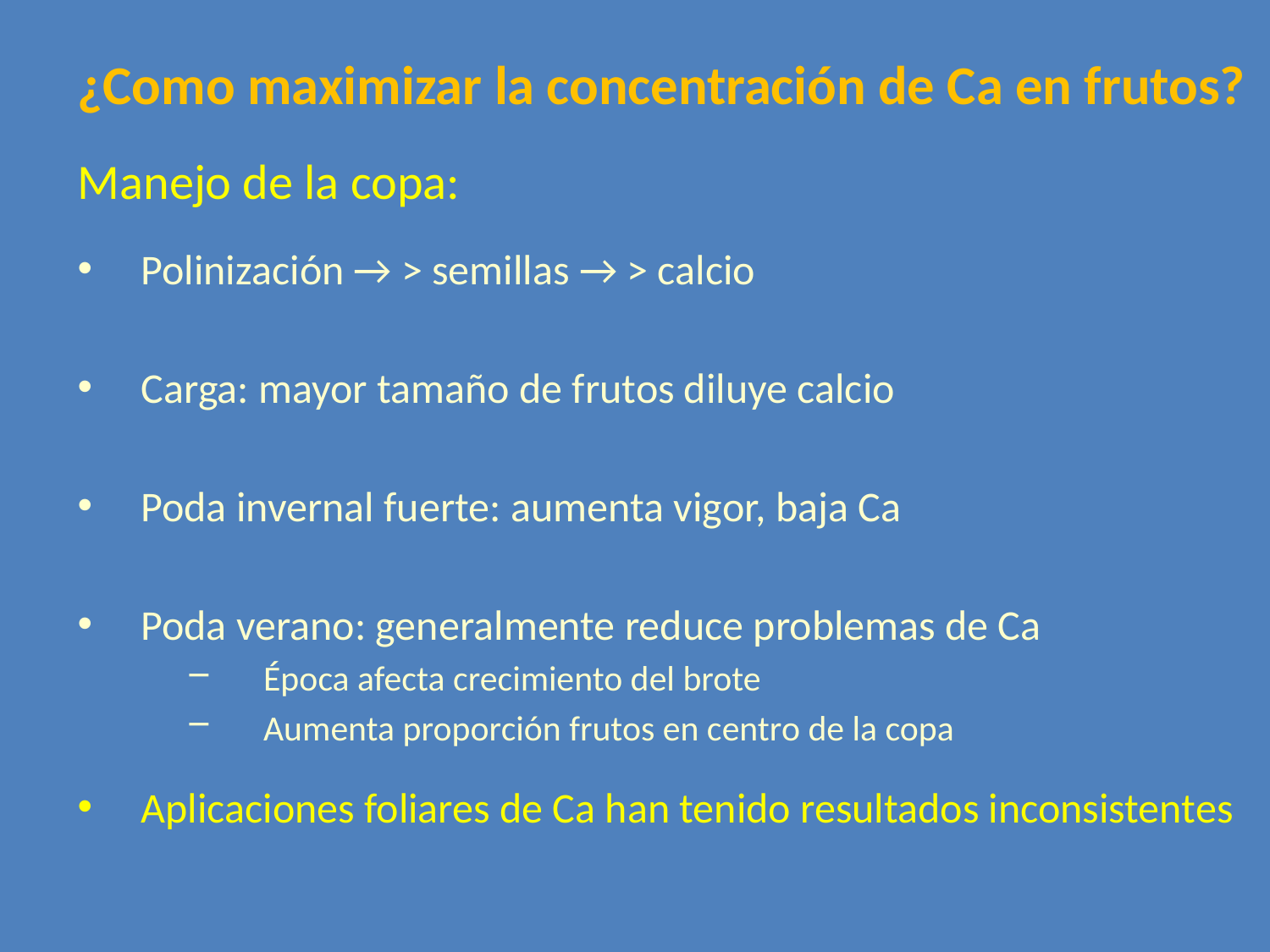

¿Como maximizar la concentración de Ca en frutos?

Manejo de la copa:

Polinización → > semillas → > calcio

Carga: mayor tamaño de frutos diluye calcio

Poda invernal fuerte: aumenta vigor, baja Ca

Poda verano: generalmente reduce problemas de Ca
Época afecta crecimiento del brote
Aumenta proporción frutos en centro de la copa

Aplicaciones foliares de Ca han tenido resultados inconsistentes